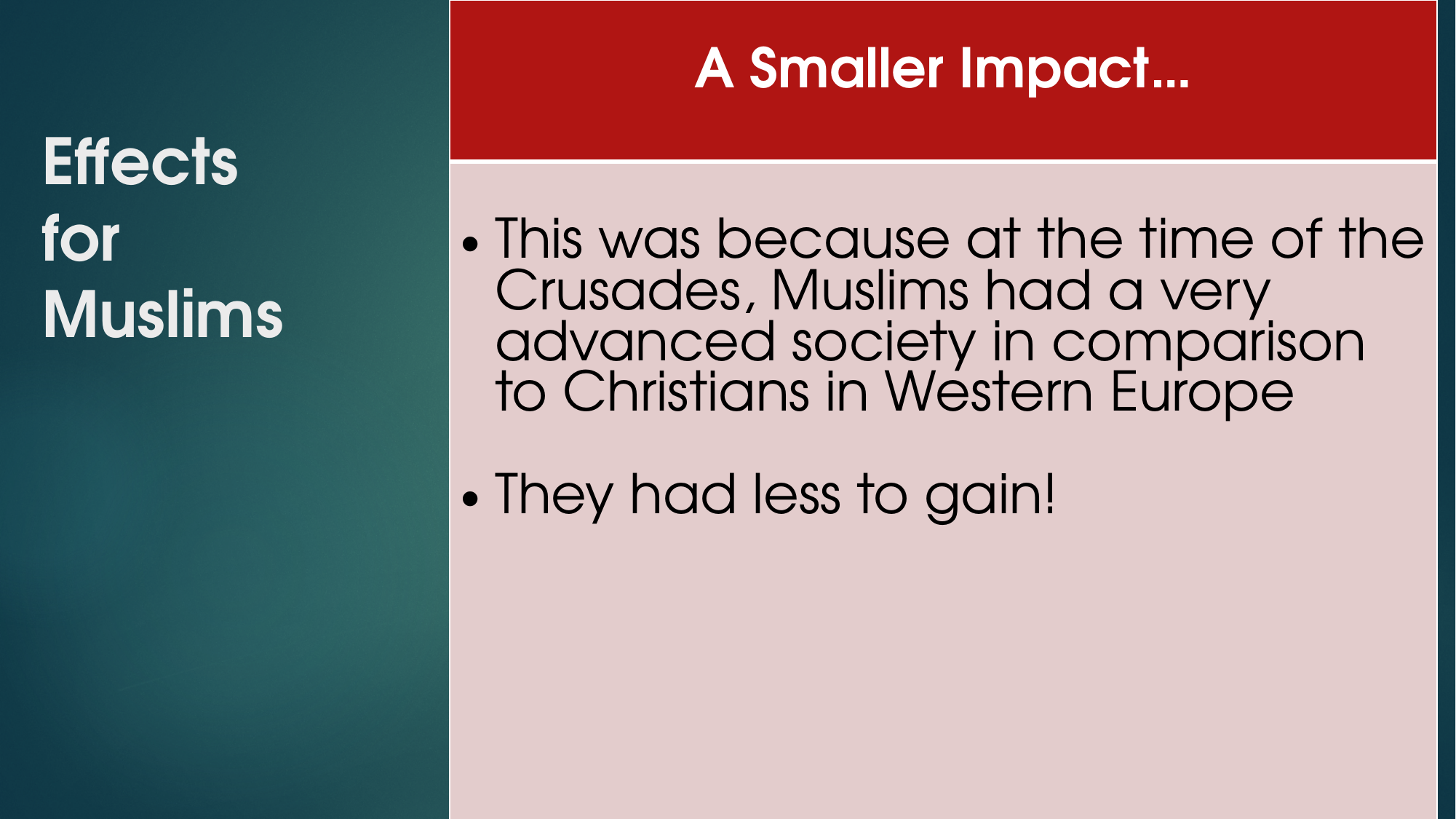

| A Smaller Impact… |
| --- |
| This was because at the time of the Crusades, Muslims had a very advanced society in comparison to Christians in Western Europe They had less to gain! |
# Effects for Muslims